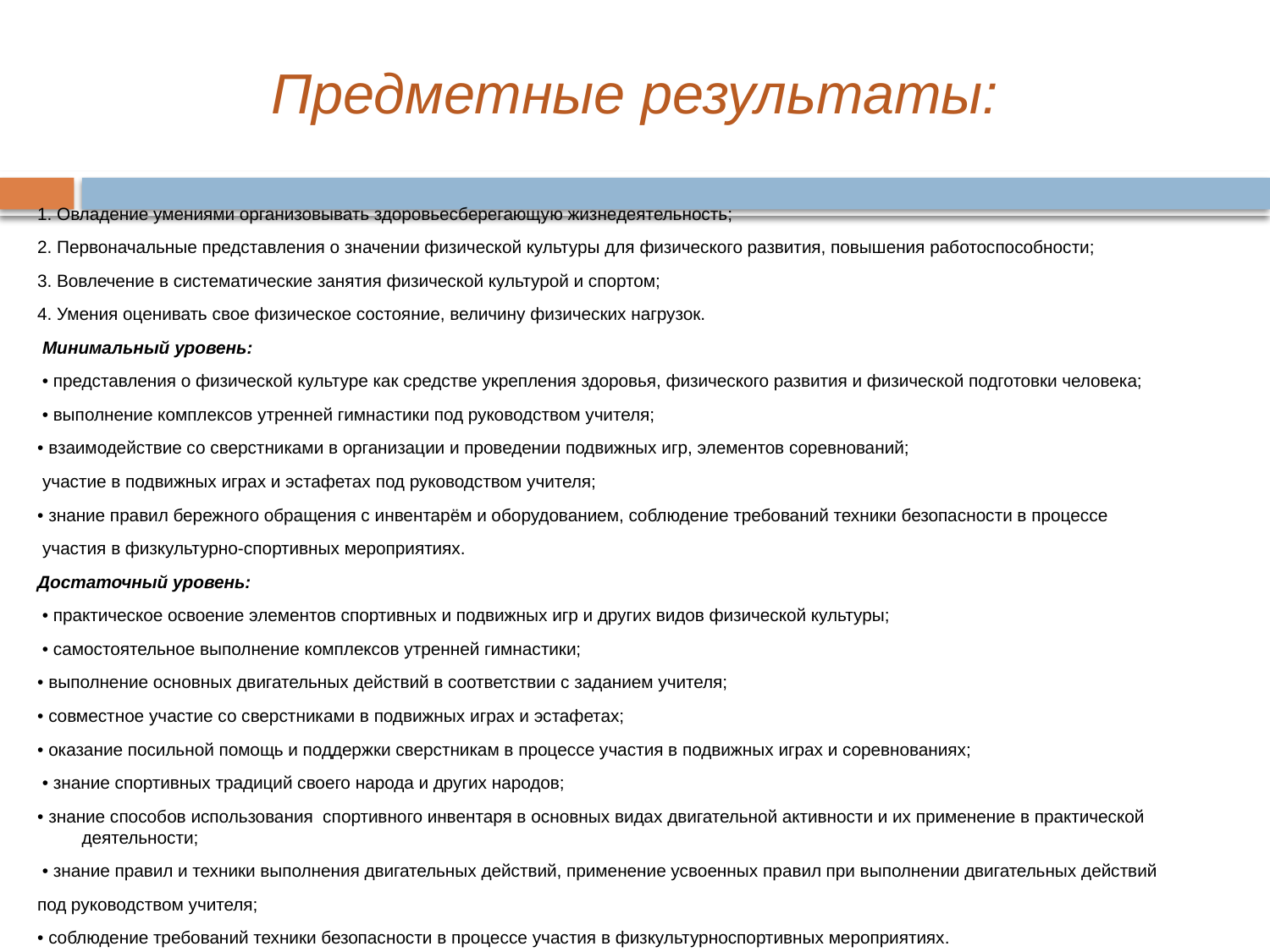

# Предметные результаты:
1. Овладение умениями организовывать здоровьесберегающую жизнедеятельность;
2. Первоначальные представления о значении физической культуры для физического развития, повышения работоспособности;
3. Вовлечение в систематические занятия физической культурой и спортом;
4. Умения оценивать свое физическое состояние, величину физических нагрузок.
 Минимальный уровень:
 • представления о физической культуре как средстве укрепления здоровья, физического развития и физической подготовки человека;
 • выполнение комплексов утренней гимнастики под руководством учителя;
• взаимодействие со сверстниками в организации и проведении подвижных игр, элементов соревнований;
 участие в подвижных играх и эстафетах под руководством учителя;
• знание правил бережного обращения с инвентарём и оборудованием, соблюдение требований техники безопасности в процессе
 участия в физкультурно-спортивных мероприятиях.
Достаточный уровень:
 • практическое освоение элементов спортивных и подвижных игр и других видов физической культуры;
 • самостоятельное выполнение комплексов утренней гимнастики;
• выполнение основных двигательных действий в соответствии с заданием учителя;
• совместное участие со сверстниками в подвижных играх и эстафетах;
• оказание посильной помощь и поддержки сверстникам в процессе участия в подвижных играх и соревнованиях;
 • знание спортивных традиций своего народа и других народов;
• знание способов использования  спортивного инвентаря в основных видах двигательной активности и их применение в практической деятельности;
 • знание правил и техники выполнения двигательных действий, применение усвоенных правил при выполнении двигательных действий
под руководством учителя;
• соблюдение требований техники безопасности в процессе участия в физкультурноспортивных мероприятиях.